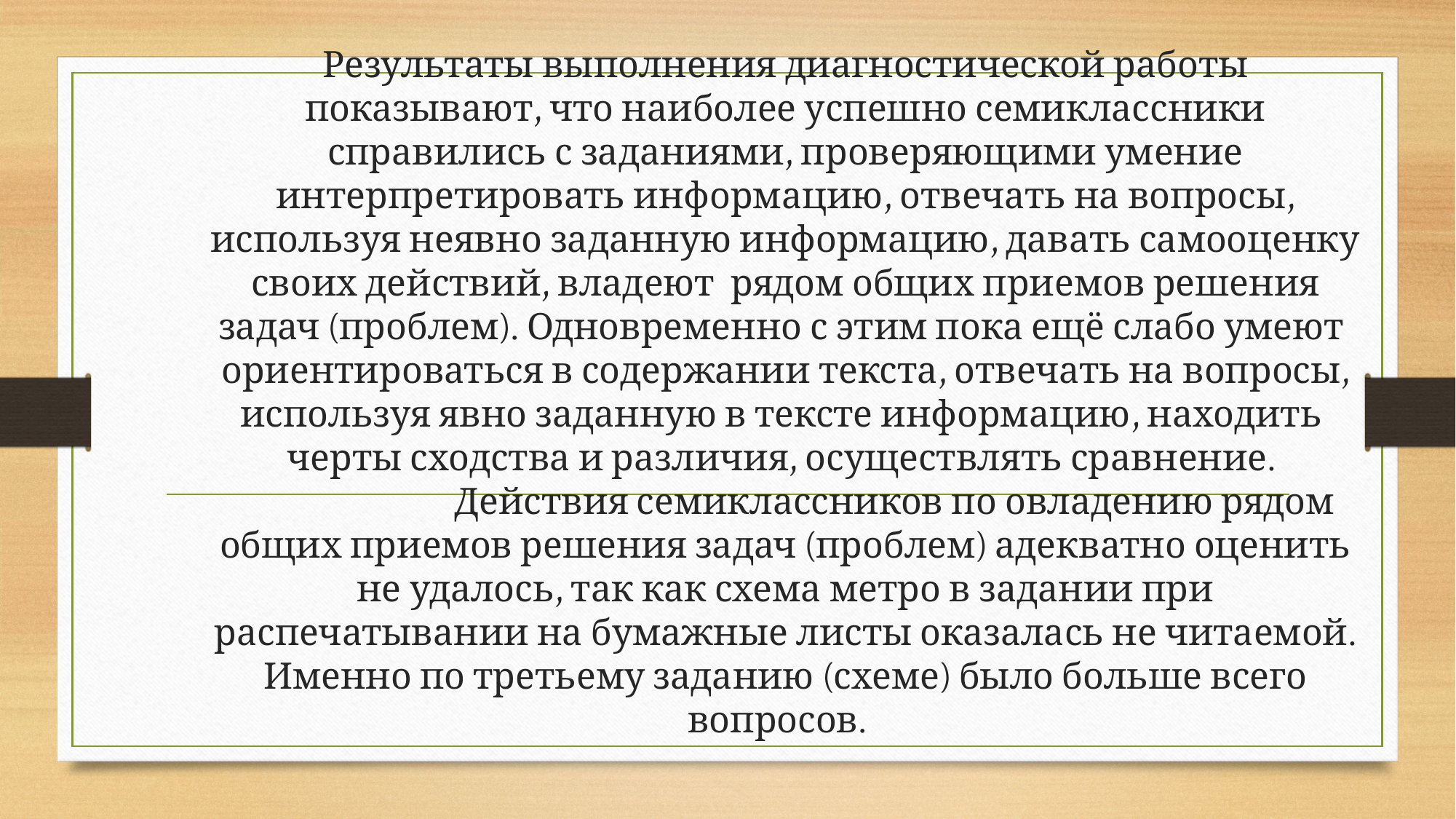

# Результаты выполнения диагностической работы показывают, что наиболее успешно семиклассники справились с заданиями, проверяющими умение интерпретировать информацию, отвечать на вопросы, используя неявно заданную информацию, давать самооценку своих действий, владеют  рядом общих приемов решения задач (проблем). Одновременно с этим пока ещё слабо умеют  ориентироваться в содержании текста, отвечать на вопросы, используя явно заданную в тексте информацию, находить  черты сходства и различия, осуществлять сравнение. Действия семиклассников по овладению рядом общих приемов решения задач (проблем) адекватно оценить не удалось, так как схема метро в задании при распечатывании на бумажные листы оказалась не читаемой. Именно по третьему заданию (схеме) было больше всего вопросов.